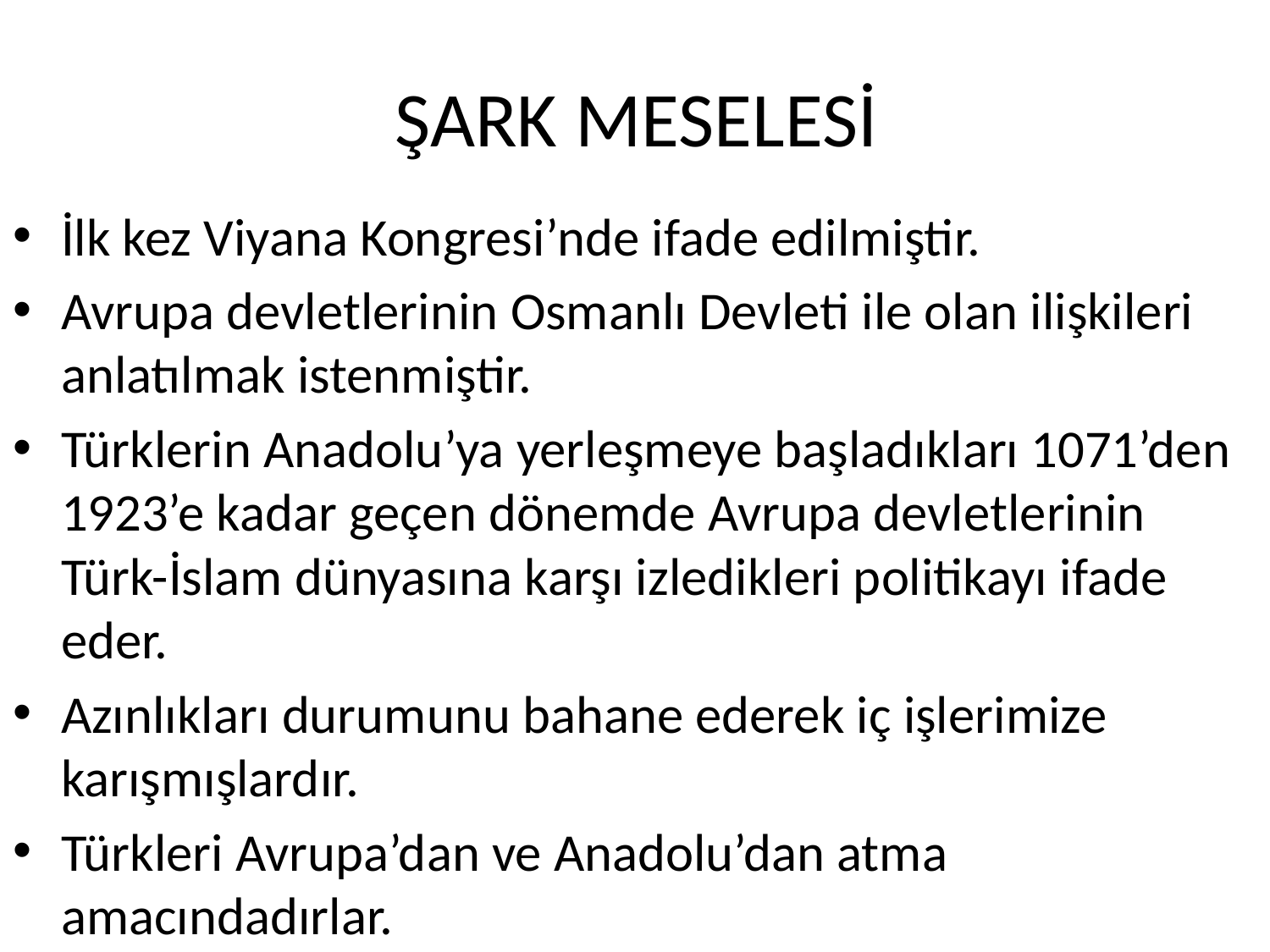

# ŞARK MESELESİ
İlk kez Viyana Kongresi’nde ifade edilmiştir.
Avrupa devletlerinin Osmanlı Devleti ile olan ilişkileri anlatılmak istenmiştir.
Türklerin Anadolu’ya yerleşmeye başladıkları 1071’den 1923’e kadar geçen dönemde Avrupa devletlerinin Türk-İslam dünyasına karşı izledikleri politikayı ifade eder.
Azınlıkları durumunu bahane ederek iç işlerimize karışmışlardır.
Türkleri Avrupa’dan ve Anadolu’dan atma amacındadırlar.